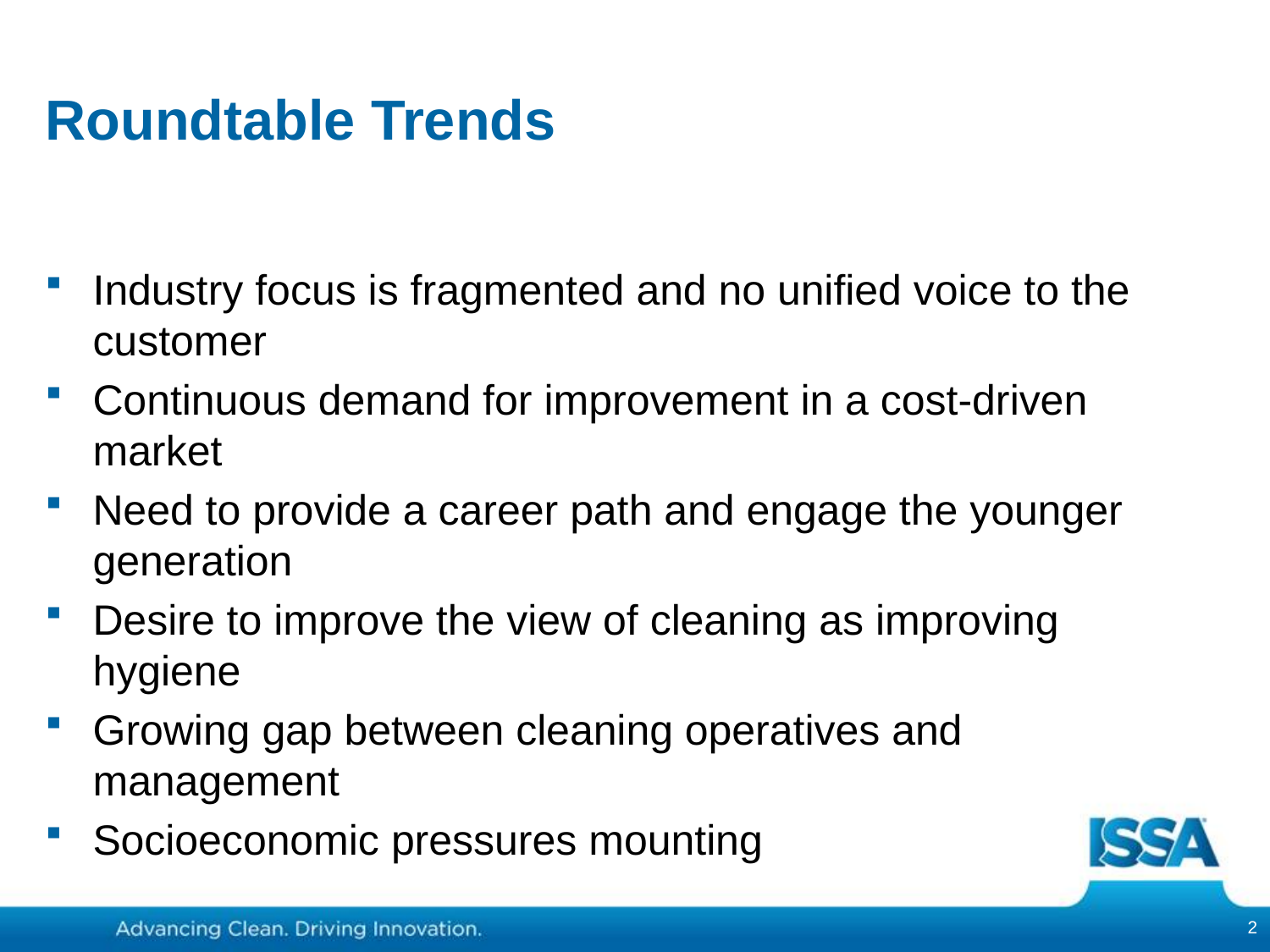

# Roundtable Trends
Industry focus is fragmented and no unified voice to the customer
Continuous demand for improvement in a cost-driven market
Need to provide a career path and engage the younger generation
Desire to improve the view of cleaning as improving hygiene
Growing gap between cleaning operatives and management
Socioeconomic pressures mounting

2